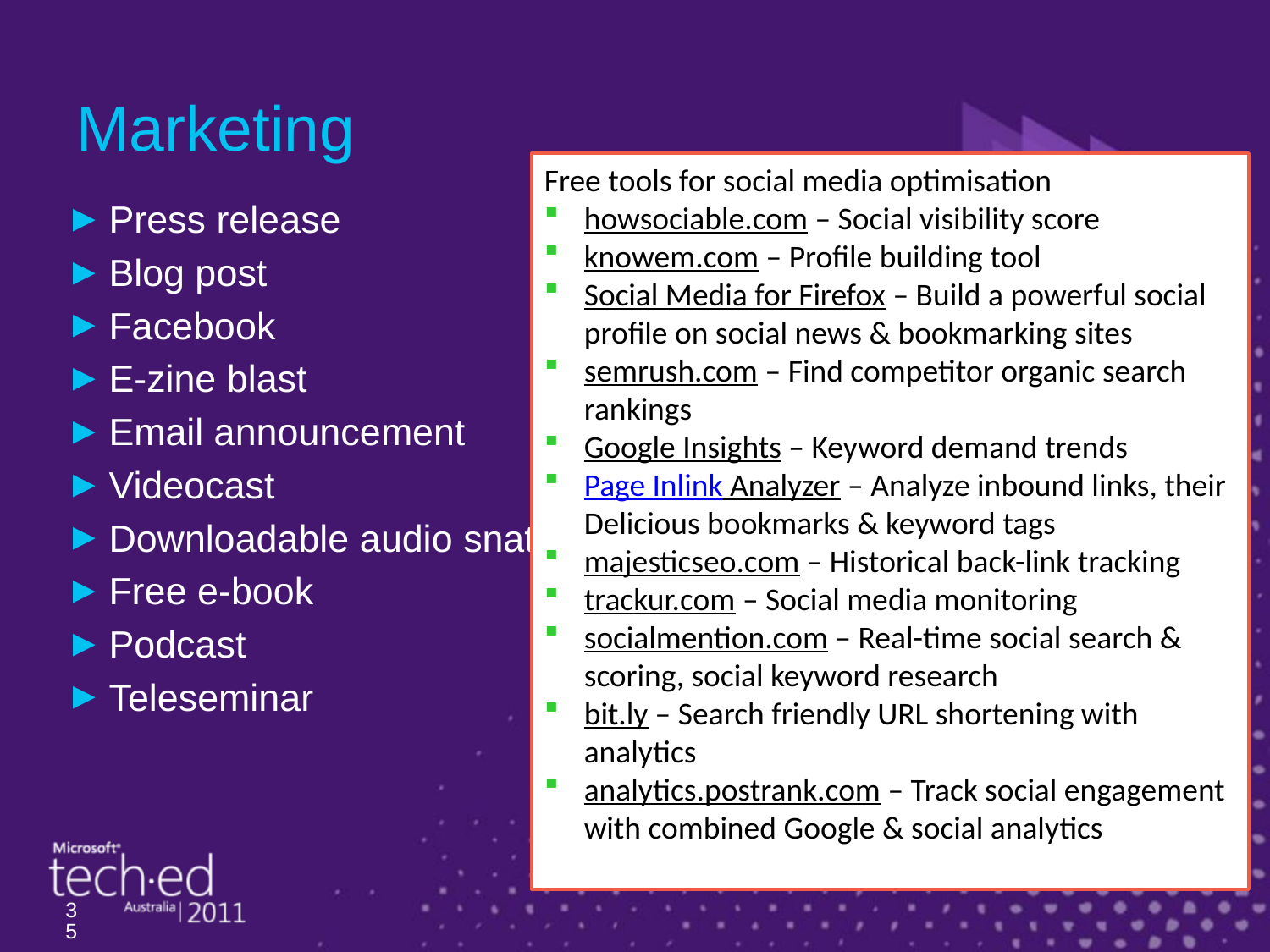

# Marketing
Free tools for social media optimisation
howsociable.com – Social visibility score
knowem.com – Profile building tool
Social Media for Firefox – Build a powerful social profile on social news & bookmarking sites
semrush.com – Find competitor organic search rankings
Google Insights – Keyword demand trends
Page Inlink Analyzer – Analyze inbound links, their Delicious bookmarks & keyword tags
majesticseo.com – Historical back-link tracking
trackur.com – Social media monitoring
socialmention.com – Real-time social search & scoring, social keyword research
bit.ly – Search friendly URL shortening with analytics
analytics.postrank.com – Track social engagement with combined Google & social analytics

Press release
Blog post
Facebook
E-zine blast
Email announcement
Videocast
Downloadable audio snatch
Free e-book
Podcast
Teleseminar
35